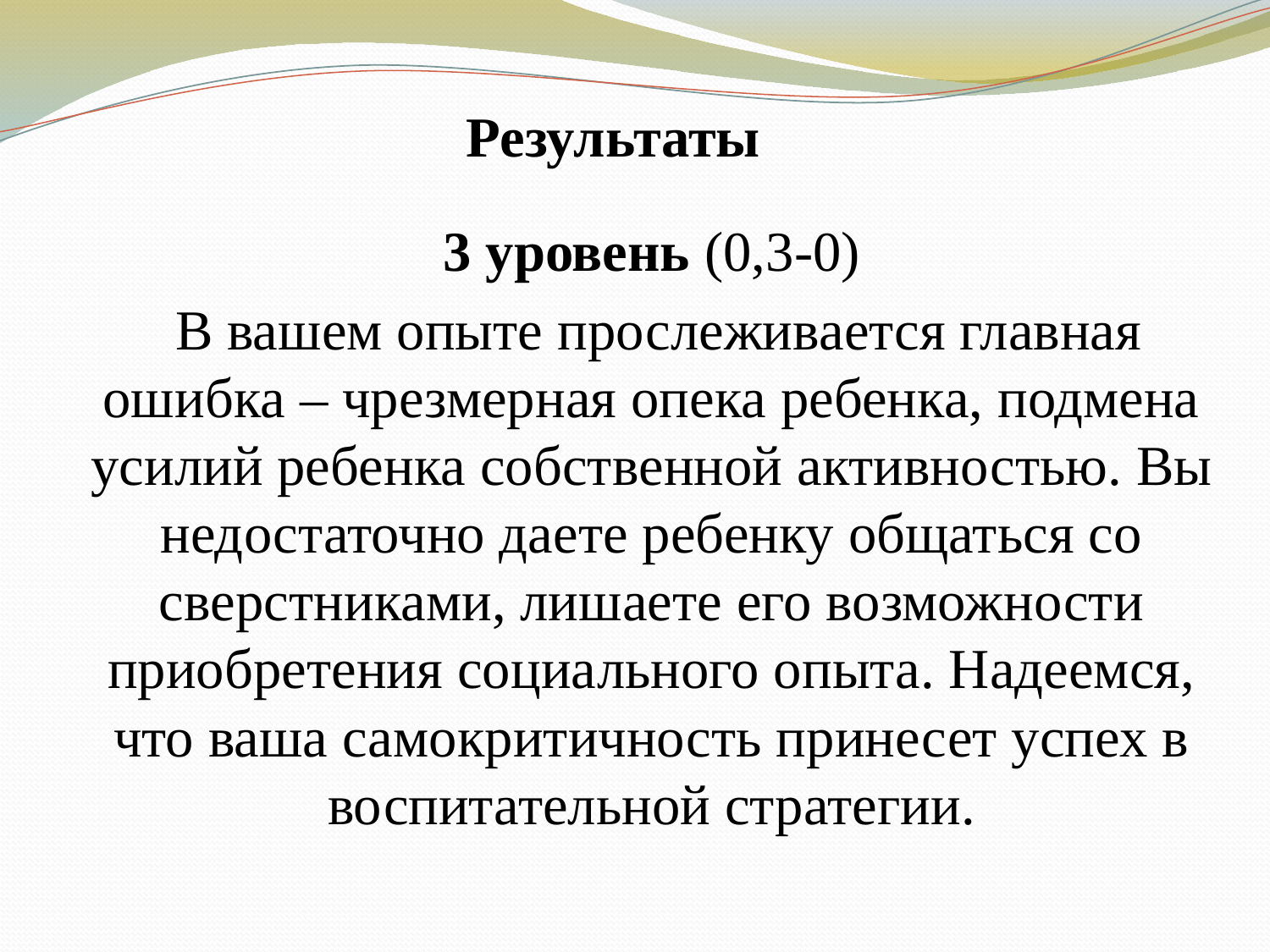

# Результаты
3 уровень (0,3-0)
 В вашем опыте прослеживается главная ошибка – чрезмерная опека ребенка, подмена усилий ребенка собственной активностью. Вы недостаточно даете ребенку общаться со сверстниками, лишаете его возможности приобретения социального опыта. Надеемся, что ваша самокритичность принесет успех в воспитательной стратегии.